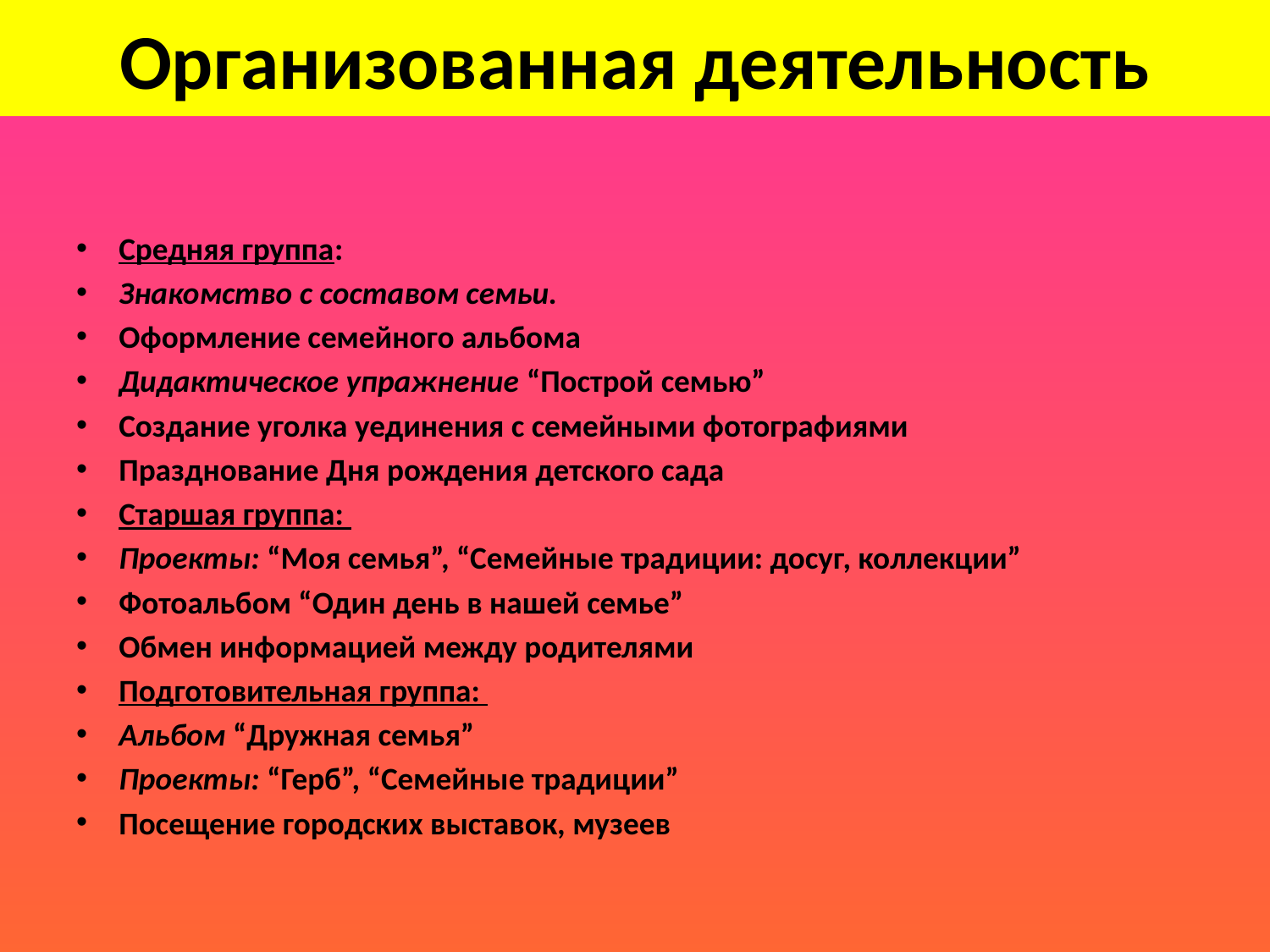

# Организованная деятельность
Средняя группа:
Знакомство с составом семьи.
Оформление семейного альбома
Дидактическое упражнение “Построй семью”
Создание уголка уединения с семейными фотографиями
Празднование Дня рождения детского сада
Старшая группа:
Проекты: “Моя семья”, “Семейные традиции: досуг, коллекции”
Фотоальбом “Один день в нашей семье”
Обмен информацией между родителями
Подготовительная группа:
Альбом “Дружная семья”
Проекты: “Герб”, “Семейные традиции”
Посещение городских выставок, музеев